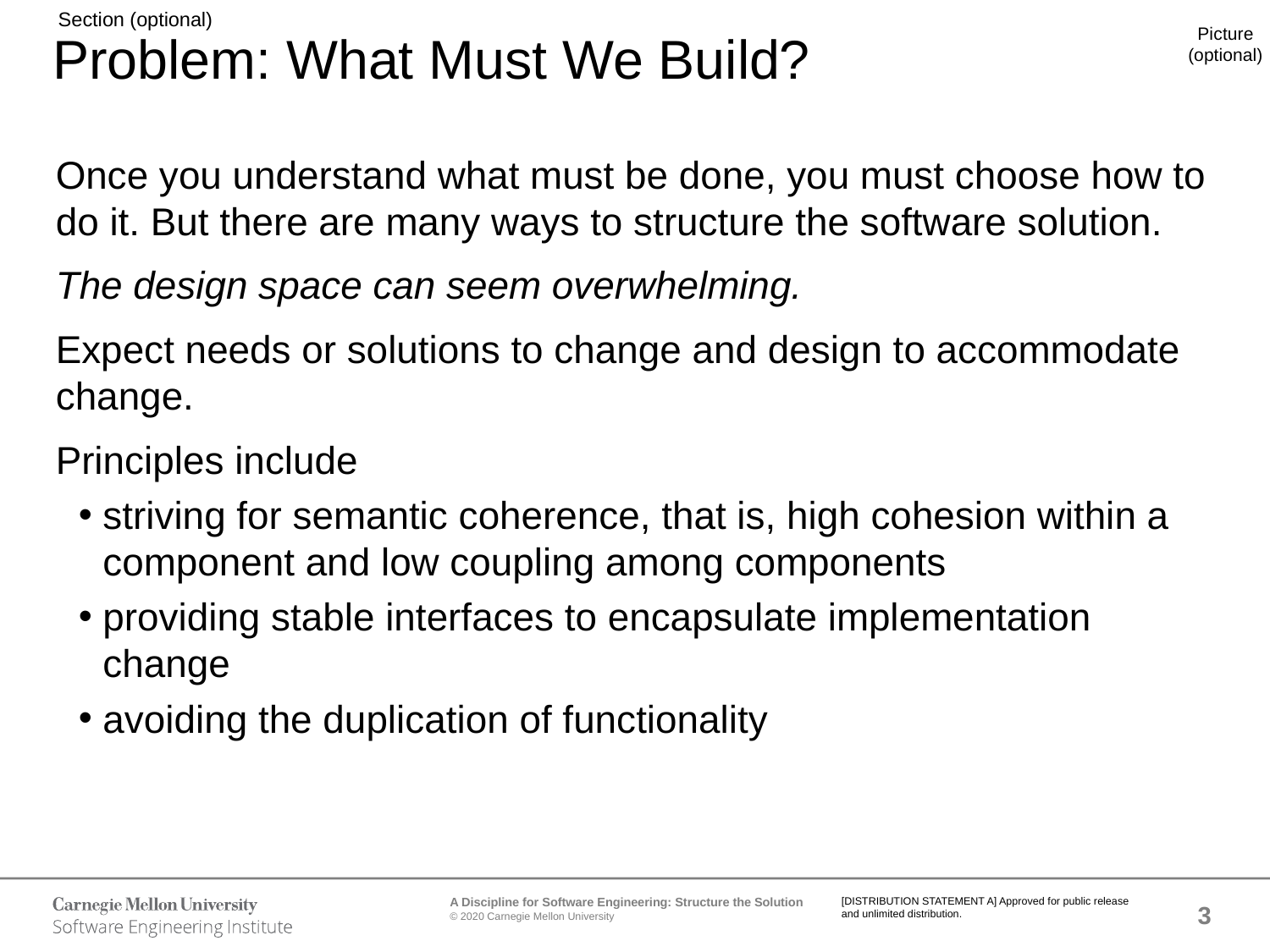

# Problem: What Must We Build?
Once you understand what must be done, you must choose how to do it. But there are many ways to structure the software solution.
The design space can seem overwhelming.
Expect needs or solutions to change and design to accommodate change.
Principles include
striving for semantic coherence, that is, high cohesion within a component and low coupling among components
providing stable interfaces to encapsulate implementation change
avoiding the duplication of functionality